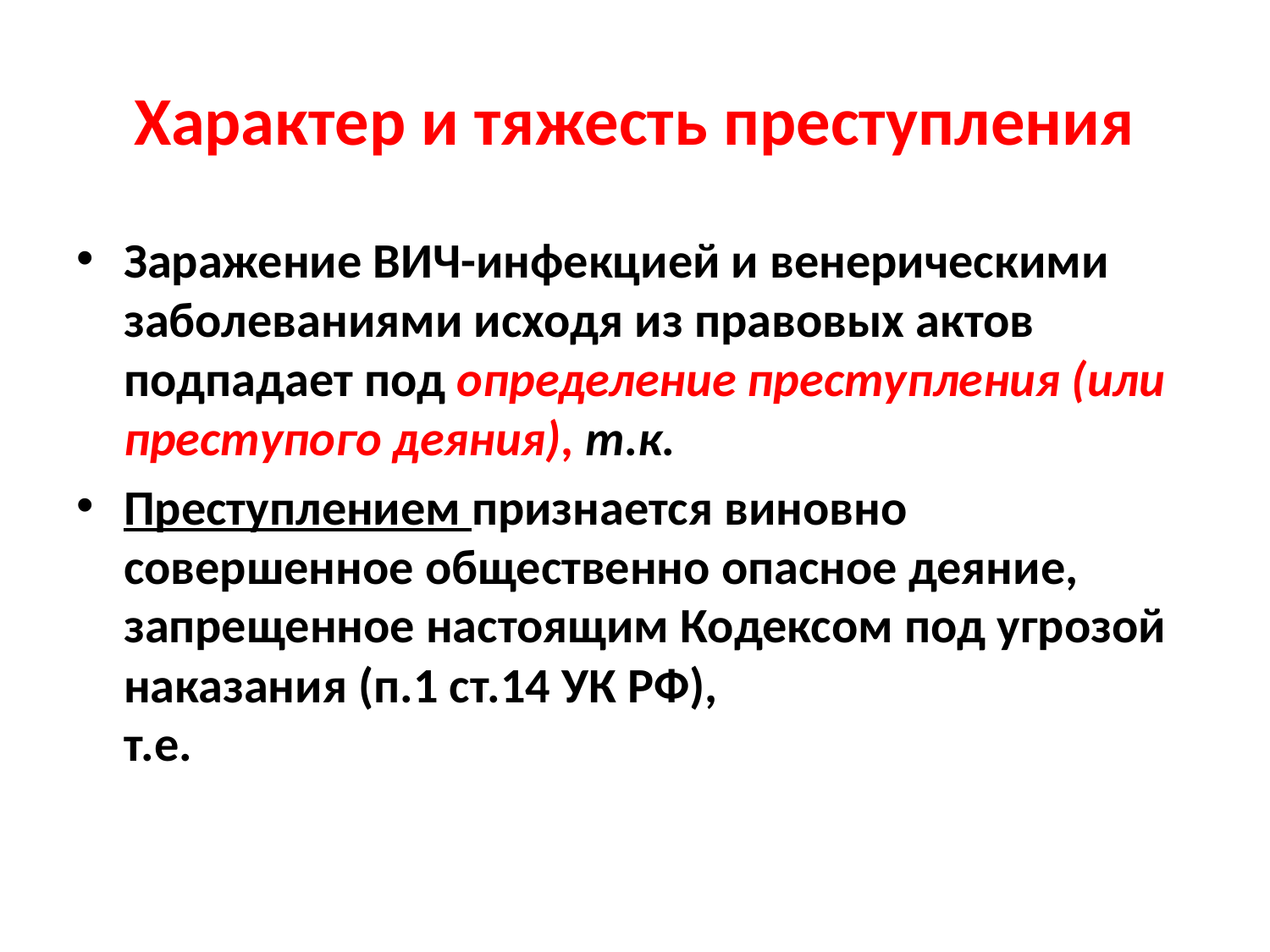

# Характер и тяжесть преступления
Заражение ВИЧ-инфекцией и венерическими заболеваниями исходя из правовых актов подпадает под определение преступления (или преступого деяния), т.к.
Преступлением признается виновно совершенное общественно опасное деяние,
запрещенное настоящим Кодексом под угрозой наказания (п.1 ст.14 УК РФ),
т.е.